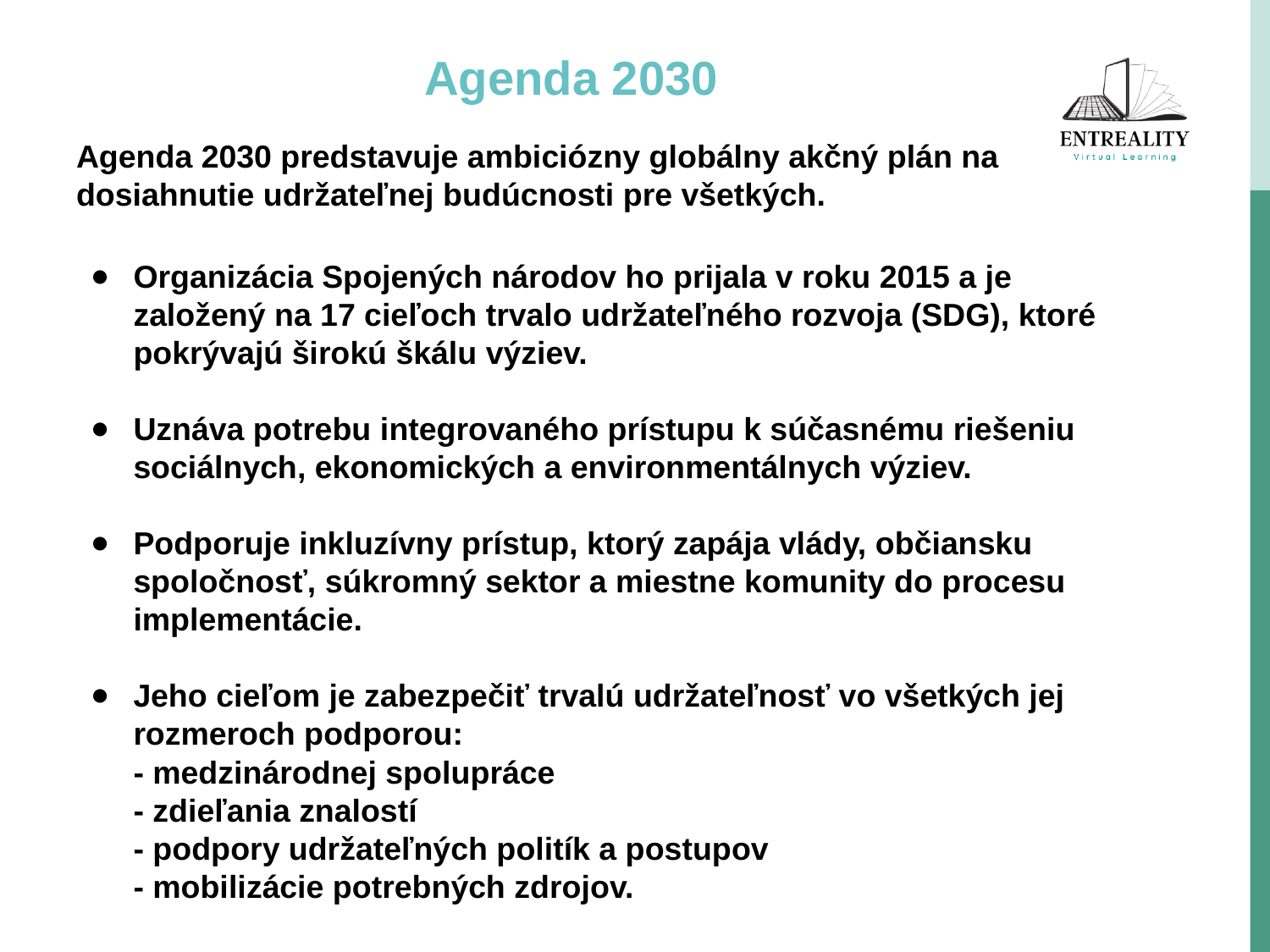

# Agenda 2030
Agenda 2030 predstavuje ambiciózny globálny akčný plán na dosiahnutie udržateľnej budúcnosti pre všetkých.
Organizácia Spojených národov ho prijala v roku 2015 a je založený na 17 cieľoch trvalo udržateľného rozvoja (SDG), ktoré pokrývajú širokú škálu výziev.
Uznáva potrebu integrovaného prístupu k súčasnému riešeniu sociálnych, ekonomických a environmentálnych výziev.
Podporuje inkluzívny prístup, ktorý zapája vlády, občiansku spoločnosť, súkromný sektor a miestne komunity do procesu implementácie.
Jeho cieľom je zabezpečiť trvalú udržateľnosť vo všetkých jej rozmeroch podporou:
- medzinárodnej spolupráce
- zdieľania znalostí
- podpory udržateľných politík a postupov
- mobilizácie potrebných zdrojov.